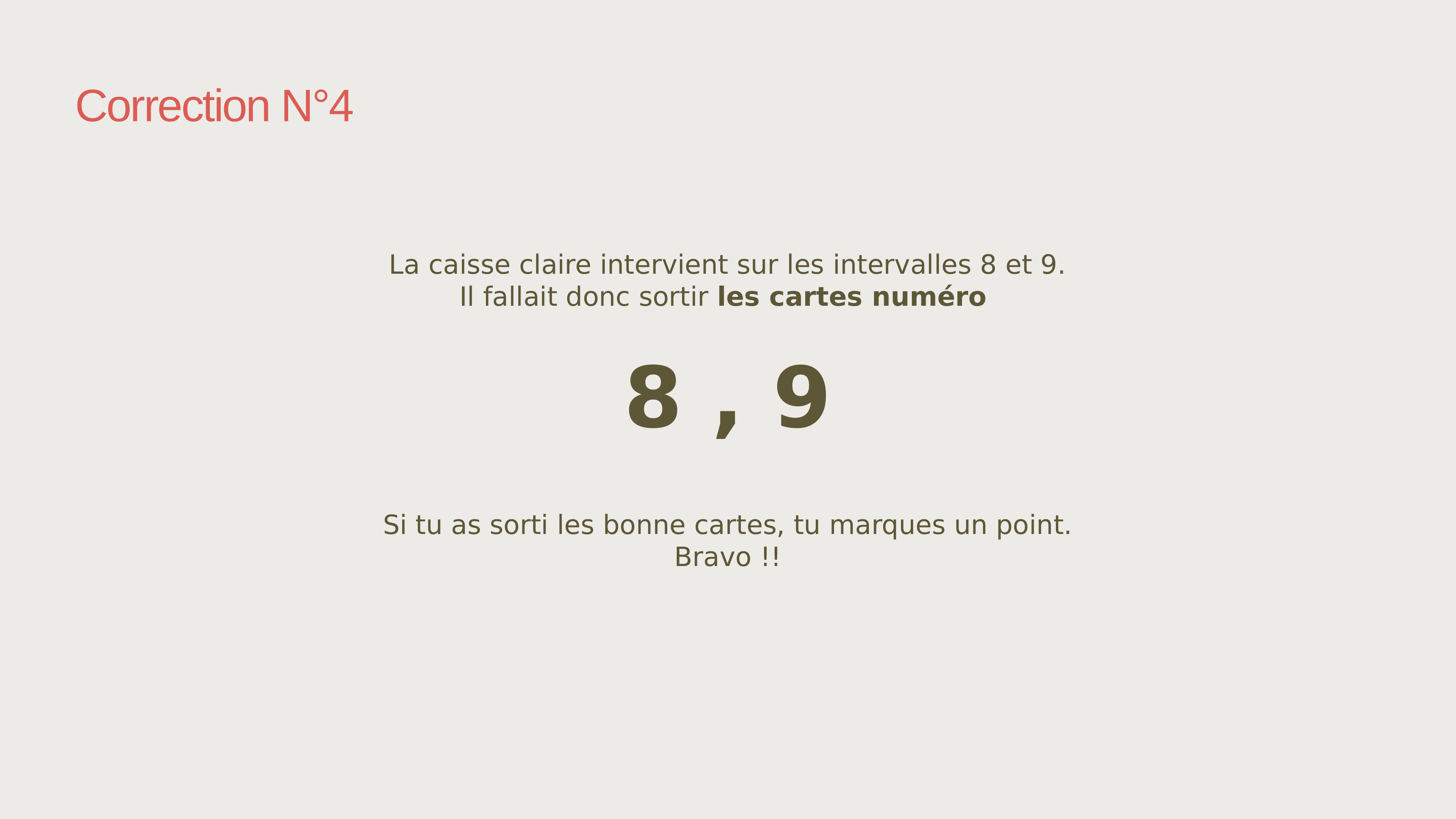

# Correction N°4
La caisse claire intervient sur les intervalles 8 et 9.
Il fallait donc sortir les cartes numéro

8 , 9

Si tu as sorti les bonne cartes, tu marques un point. Bravo !!